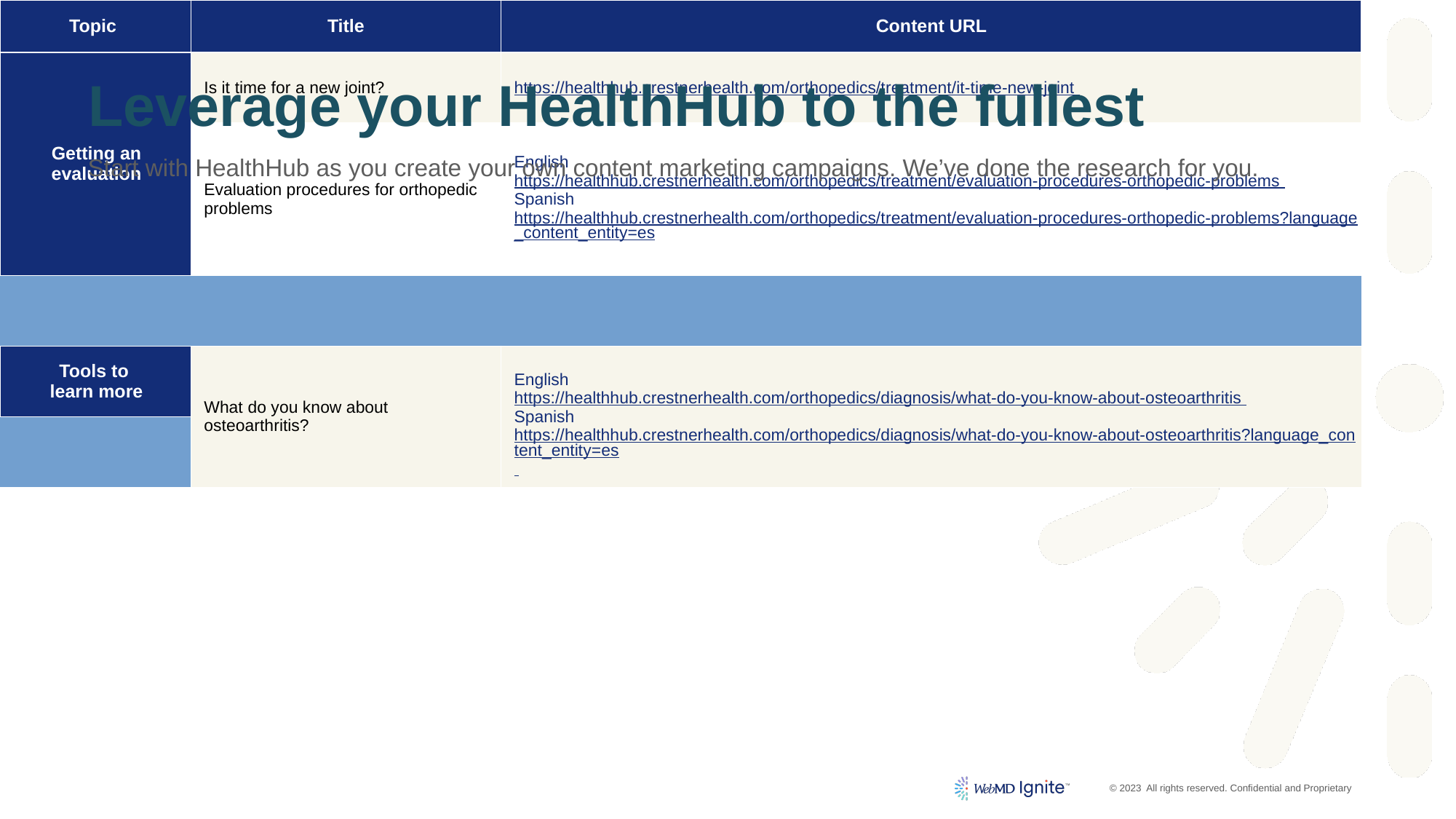

# Leverage your HealthHub to the fullest
Start with HealthHub as you create your own content marketing campaigns. We’ve done the research for you.
| Topic | Title | Content URL |
| --- | --- | --- |
| Getting an evaluation | Is it time for a new joint? | https://healthhub.crestnerhealth.com/orthopedics/treatment/it-time-new-joint |
|  | Evaluation procedures for orthopedic problems | English https://healthhub.crestnerhealth.com/orthopedics/treatment/evaluation-procedures-orthopedic-problems Spanish https://healthhub.crestnerhealth.com/orthopedics/treatment/evaluation-procedures-orthopedic-problems?language\_content\_entity=es |
|  |  |  |
| Tools to learn more | What do you know about osteoarthritis? | English https://healthhub.crestnerhealth.com/orthopedics/diagnosis/what-do-you-know-about-osteoarthritis Spanish https://healthhub.crestnerhealth.com/orthopedics/diagnosis/what-do-you-know-about-osteoarthritis?language\_content\_entity=es |
|  |  |  |
|  | Rheumatoid arthritis quiz | https://healthhub.crestnerhealth.com/immune-conditions/diagnosis/rheumatoid-arthritis-quiz |